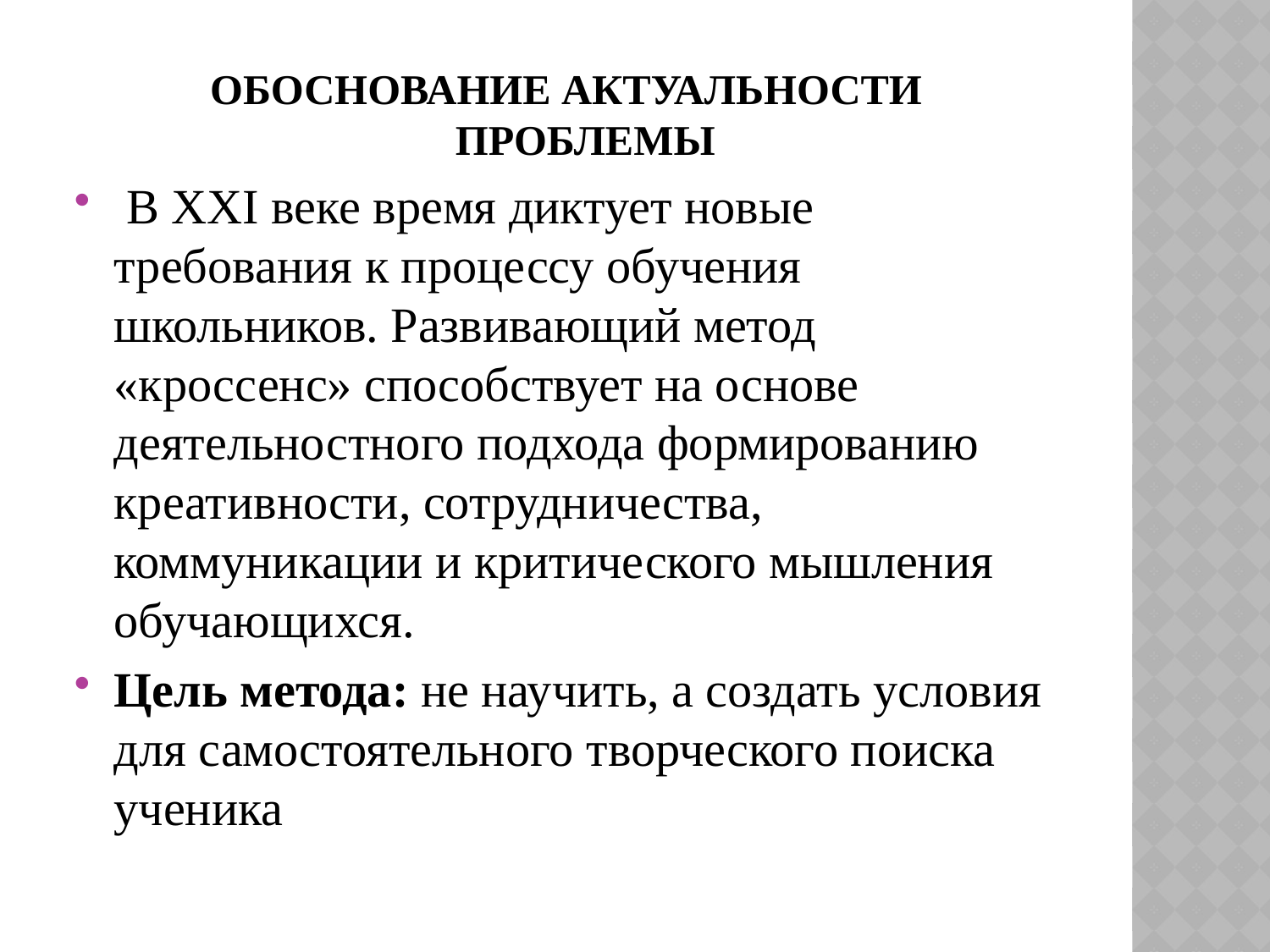

#
ОБОСНОВАНИЕ АКТУАЛЬНОСТИ ПРОБЛЕМЫ
 В XXI веке время диктует новые требования к процессу обучения школьников. Развивающий метод «кроссенс» способствует на основе деятельностного подхода формированию креативности, сотрудничества, коммуникации и критического мышления обучающихся.
Цель метода: не научить, а создать условия для самостоятельного творческого поиска ученика